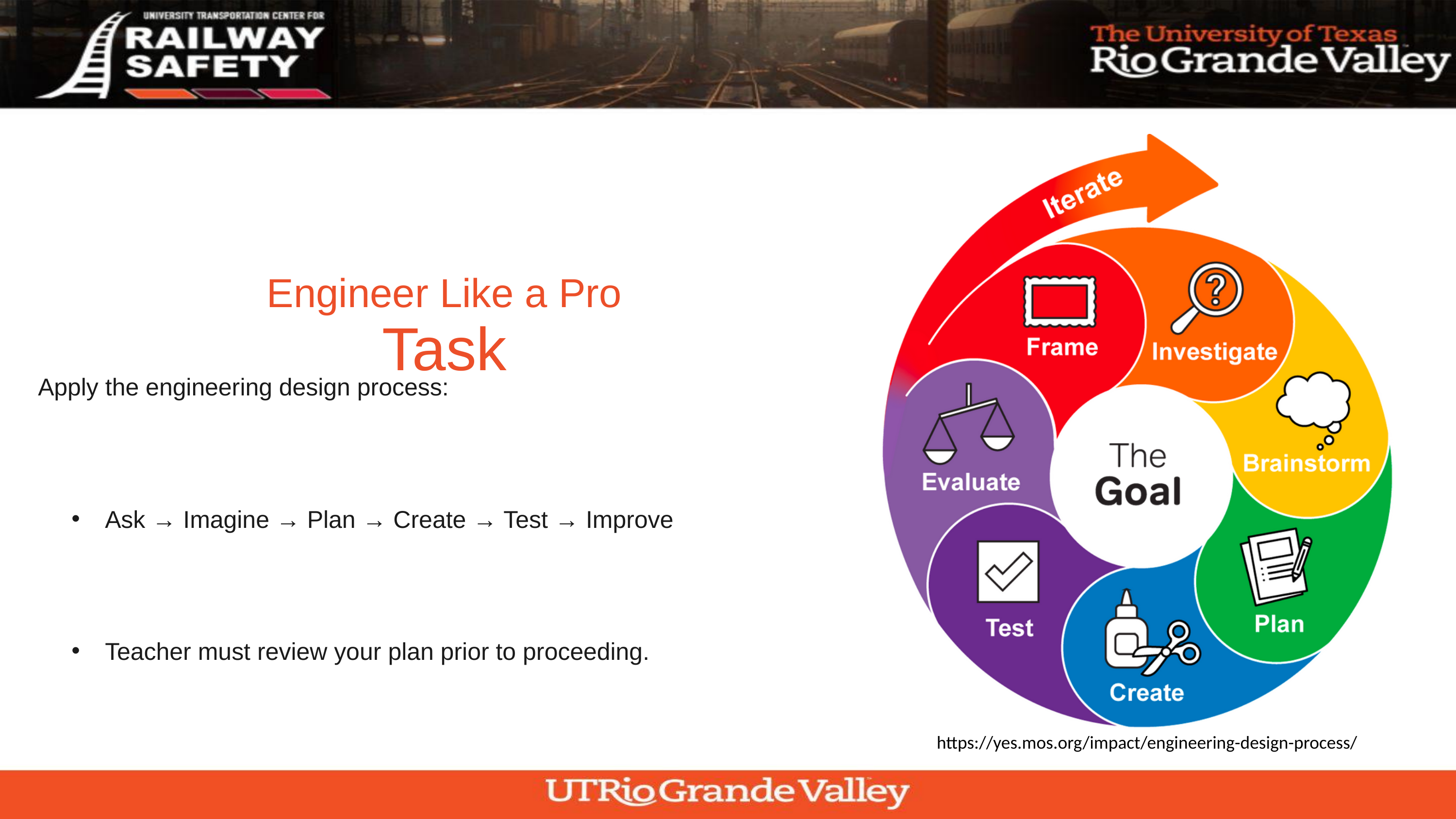

Task
Engineer Like a Pro

Apply the engineering design process:

Ask → Imagine → Plan → Create → Test → Improve

Teacher must review your plan prior to proceeding.
https://yes.mos.org/impact/engineering-design-process/